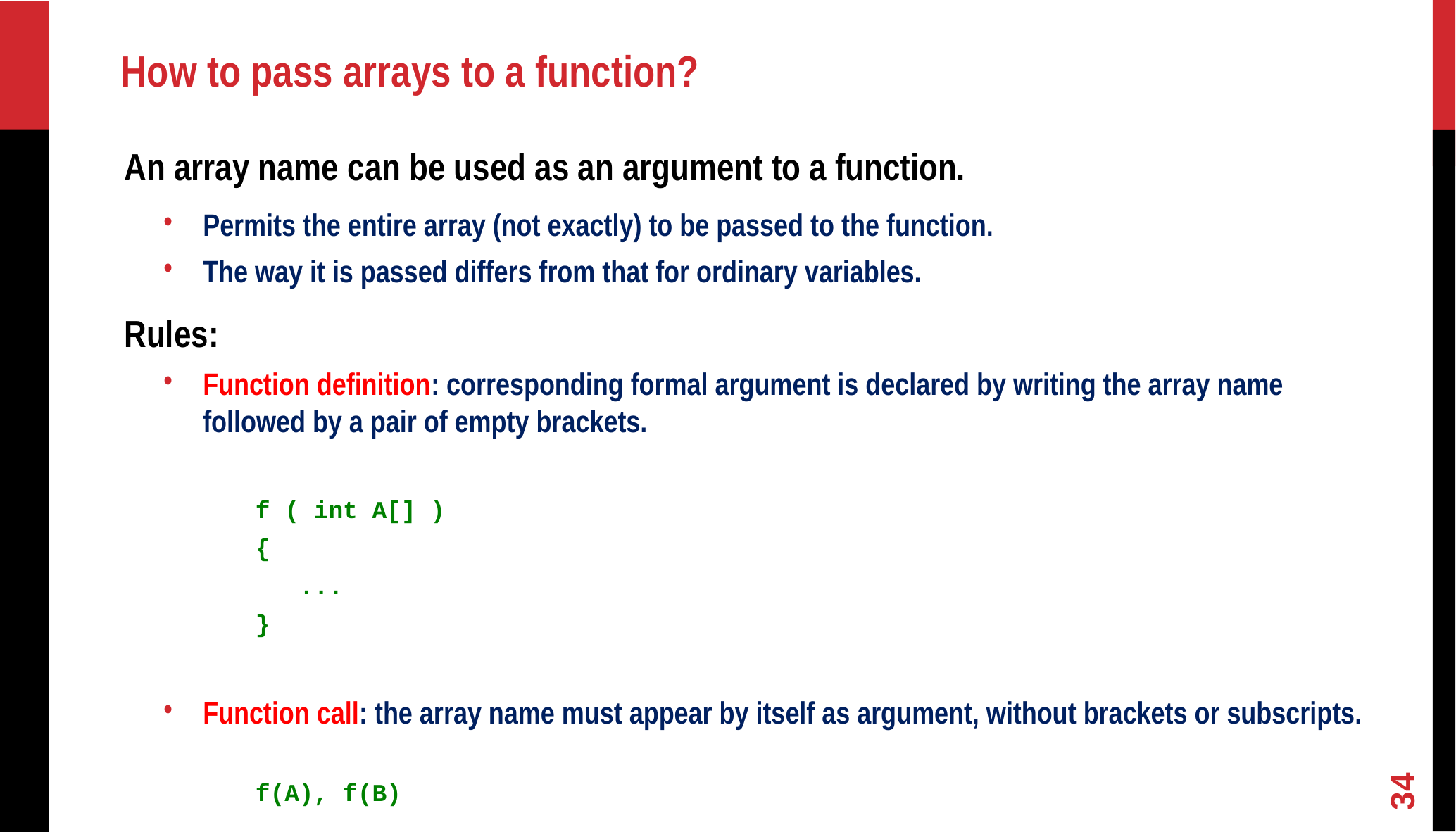

# How to pass arrays to a function?
An array name can be used as an argument to a function.
Permits the entire array (not exactly) to be passed to the function.
The way it is passed differs from that for ordinary variables.
Rules:
Function definition: corresponding formal argument is declared by writing the array name followed by a pair of empty brackets.

f ( int A[] )
{
   ...
}

Function call: the array name must appear by itself as argument, without brackets or subscripts.

f(A), f(B)
34